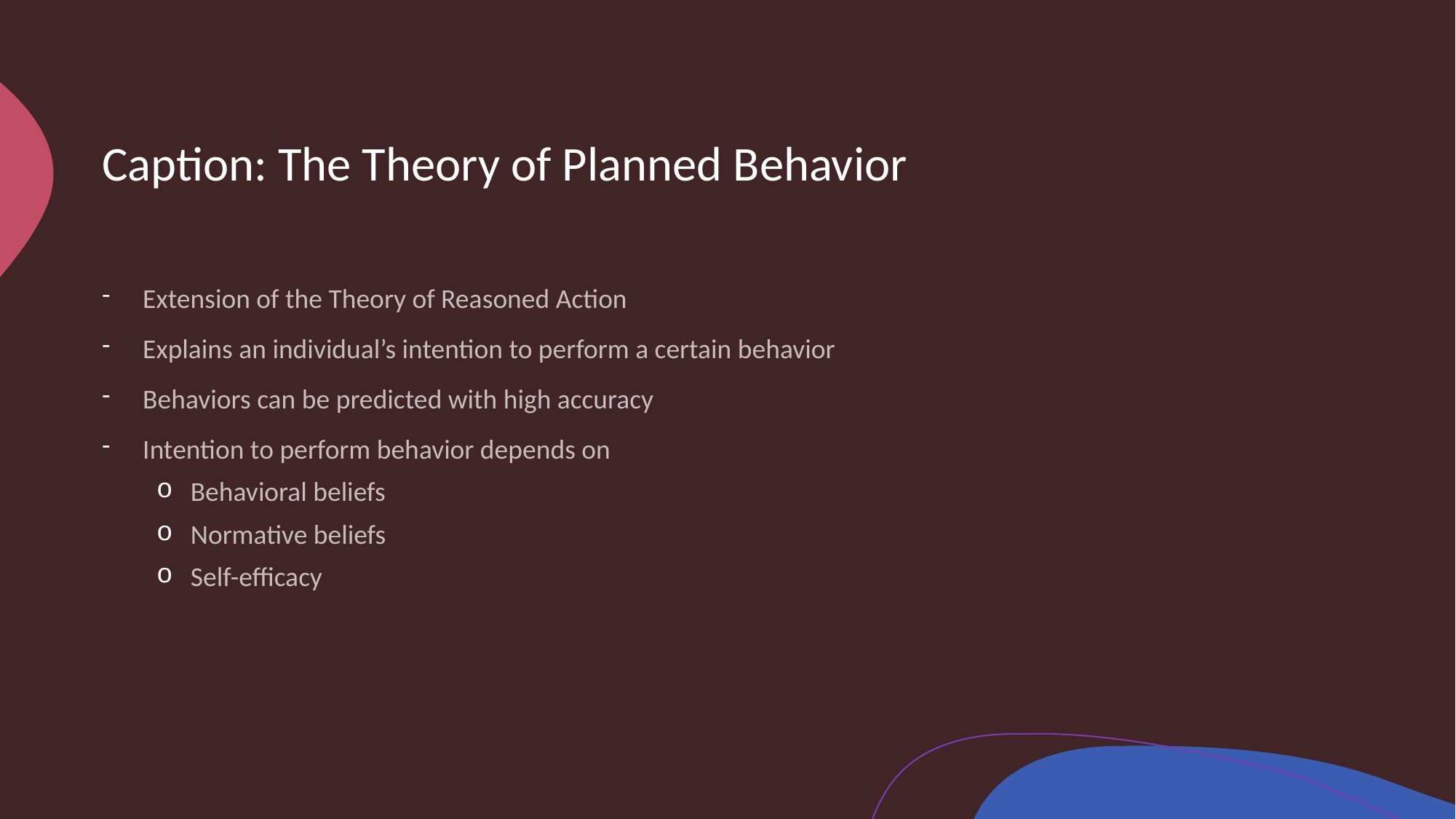

# Caption: The Theory of Planned Behavior
Extension of the Theory of Reasoned Action
Explains an individual’s intention to perform a certain behavior
Behaviors can be predicted with high accuracy
Intention to perform behavior depends on
Behavioral beliefs
Normative beliefs
Self-efficacy